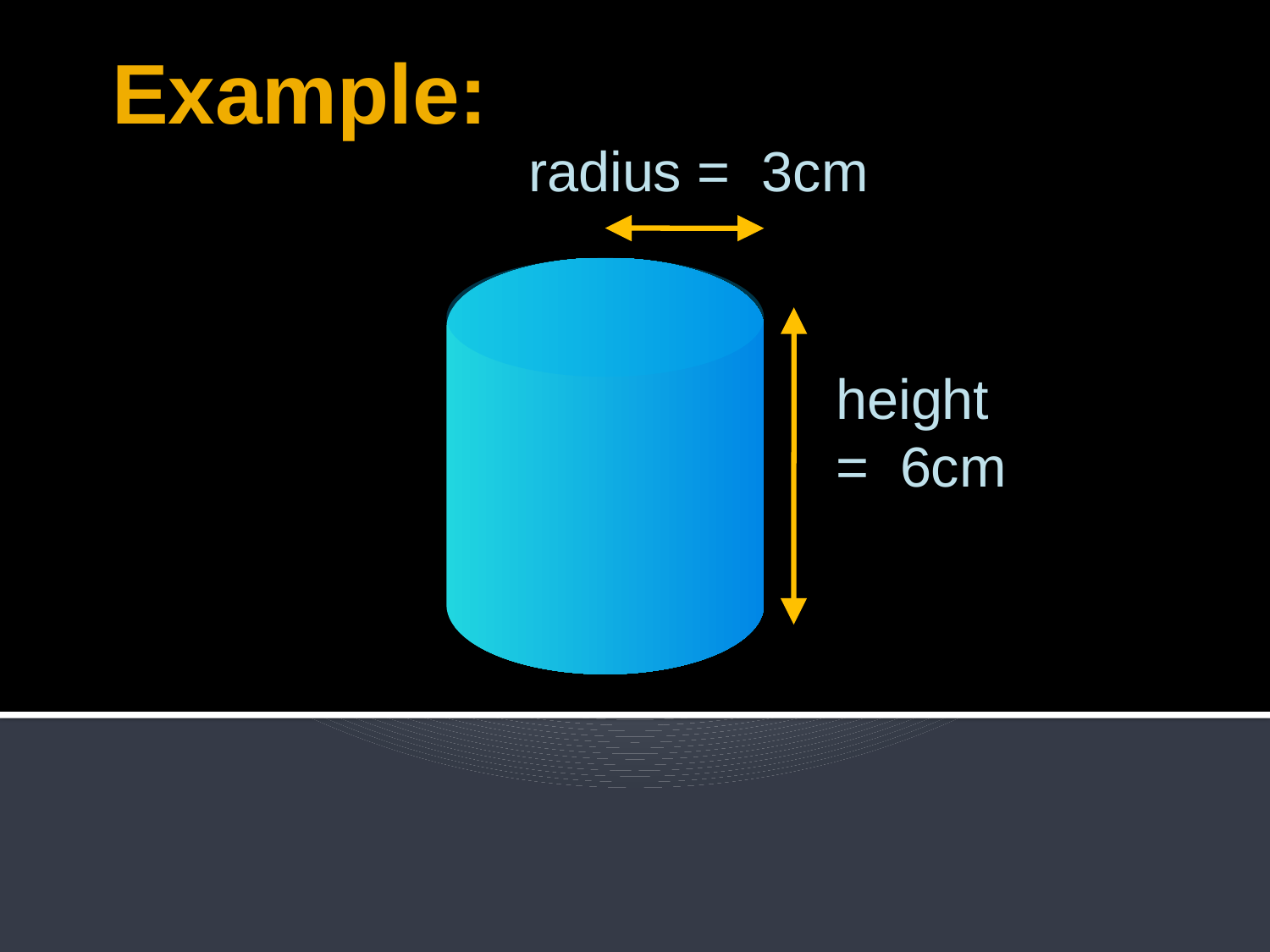

# Example:
radius =  3cm

height =  6cm